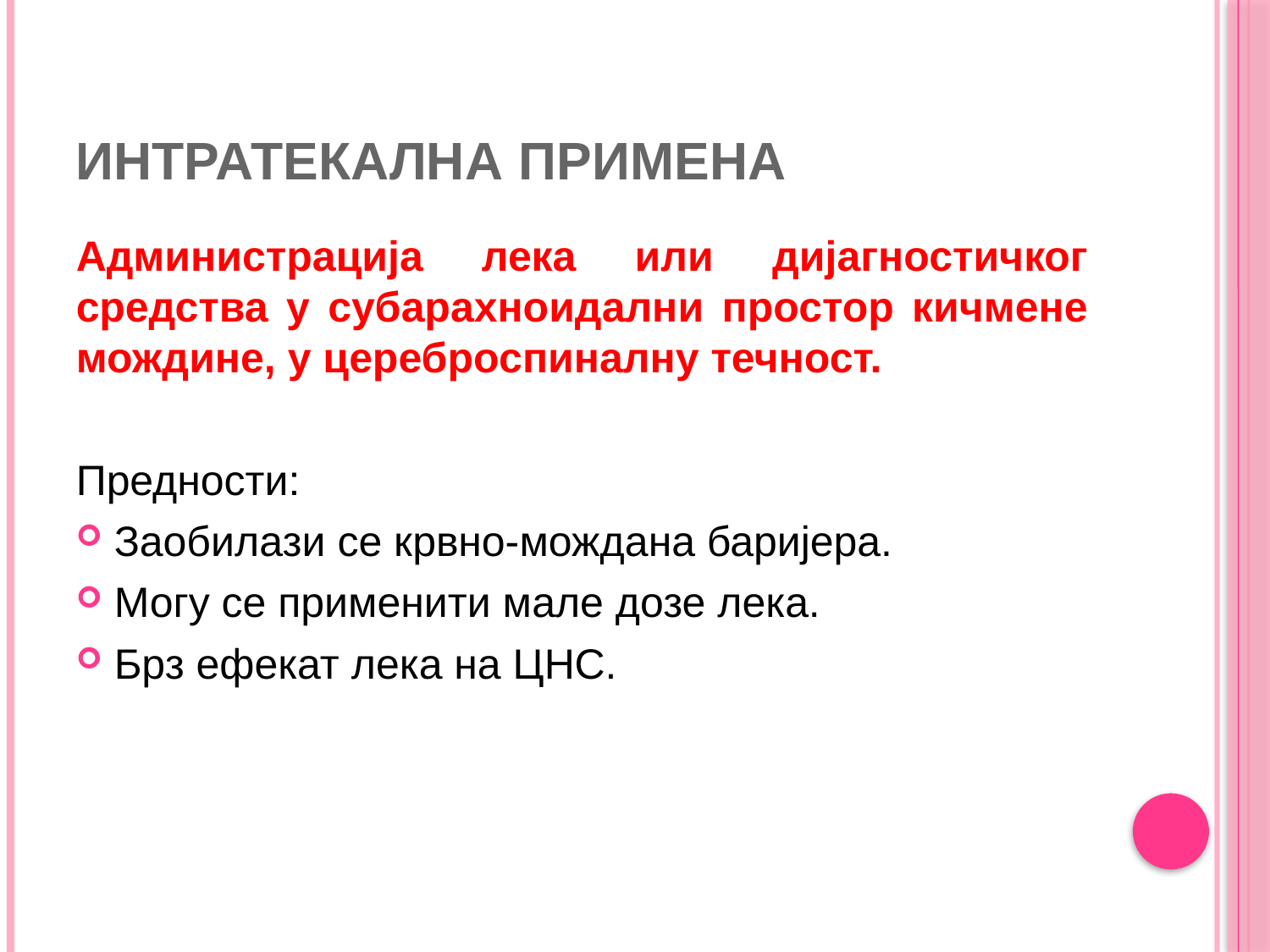

# Интратекална примена
Администрација лека или дијагностичког средства у субарахноидални простор кичмене мождине, у цереброспиналну течност.

Предности:
Заобилази се крвно-мождана баријера.
Могу се применити мале дозе лека.
Брз ефекат лека на ЦНС.